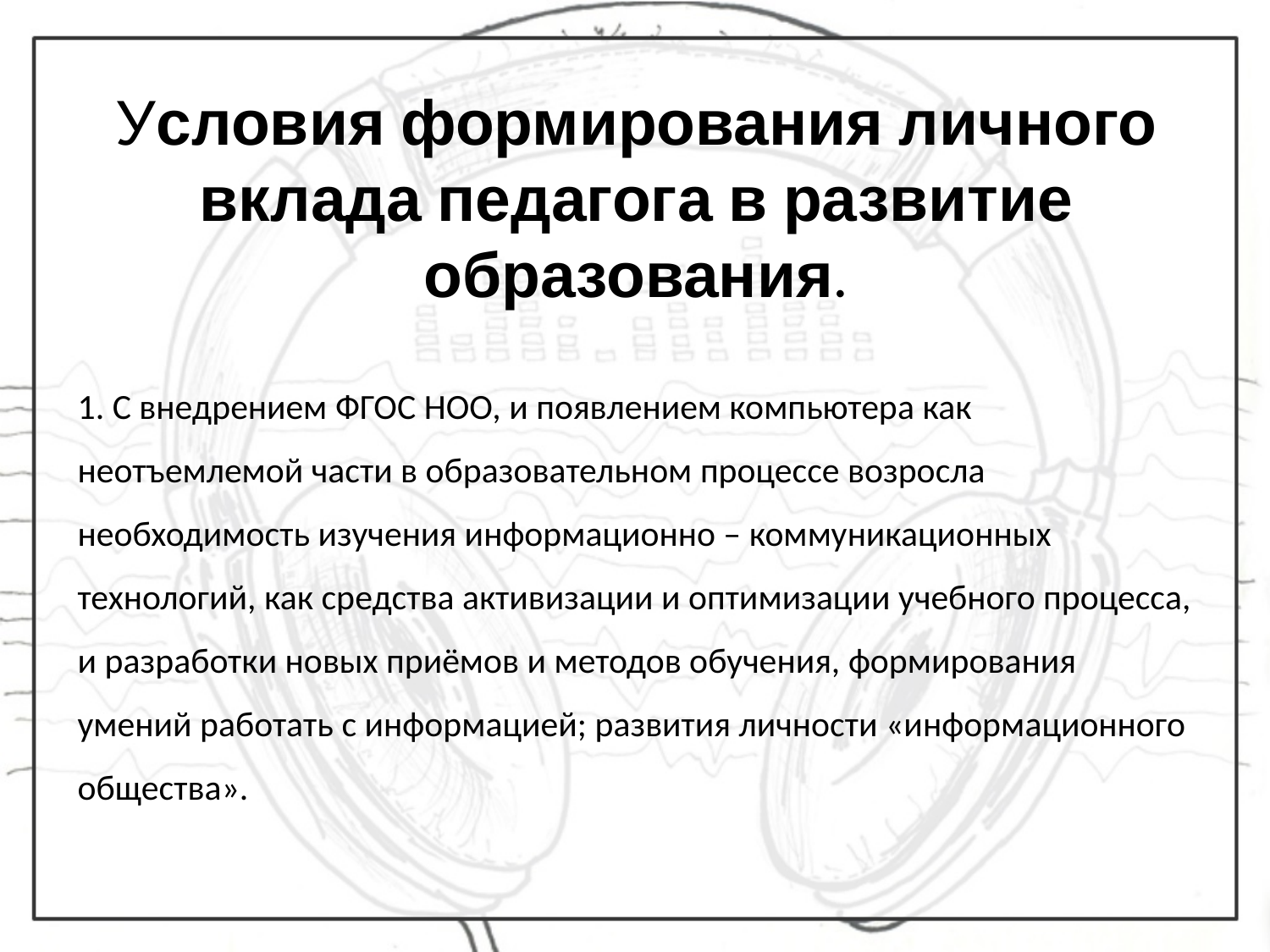

# Условия формирования личного вклада педагога в развитие образования.
1. С внедрением ФГОС НОО, и появлением компьютера как неотъемлемой части в образовательном процессе возросла необходимость изучения информационно – коммуникационных технологий, как средства активизации и оптимизации учебного процесса, и разработки новых приёмов и методов обучения, формирования умений работать с информацией; развития личности «информационного общества».